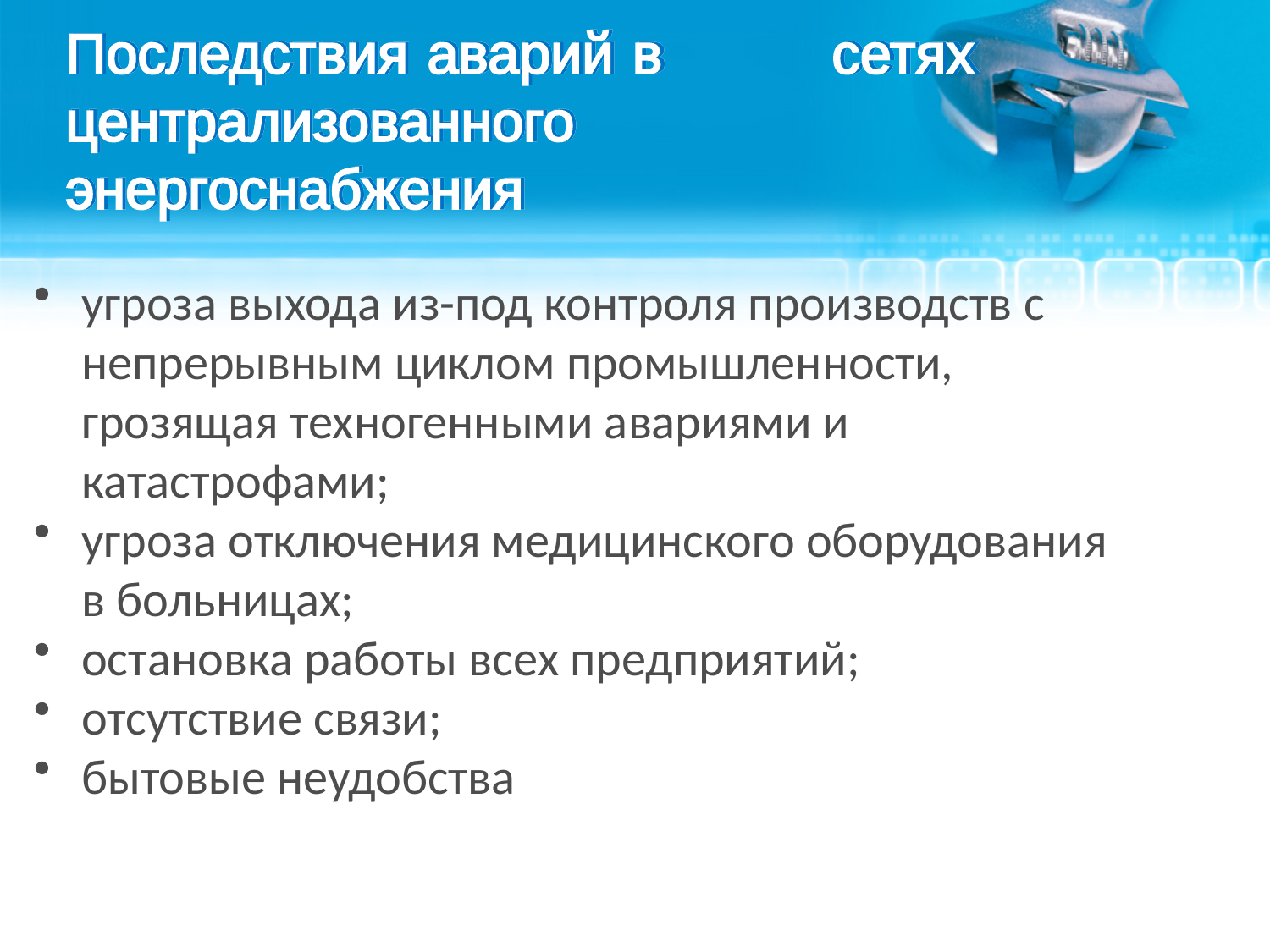

# Последствия аварий в         сетях централизованного энергоснабжения
угроза выхода из-под контроля производств с непрерывным циклом промышленности, грозящая техногенными авариями и катастрофами;
угроза отключения медицинского оборудования в больницах;
остановка работы всех предприятий;
отсутствие связи;
бытовые неудобства